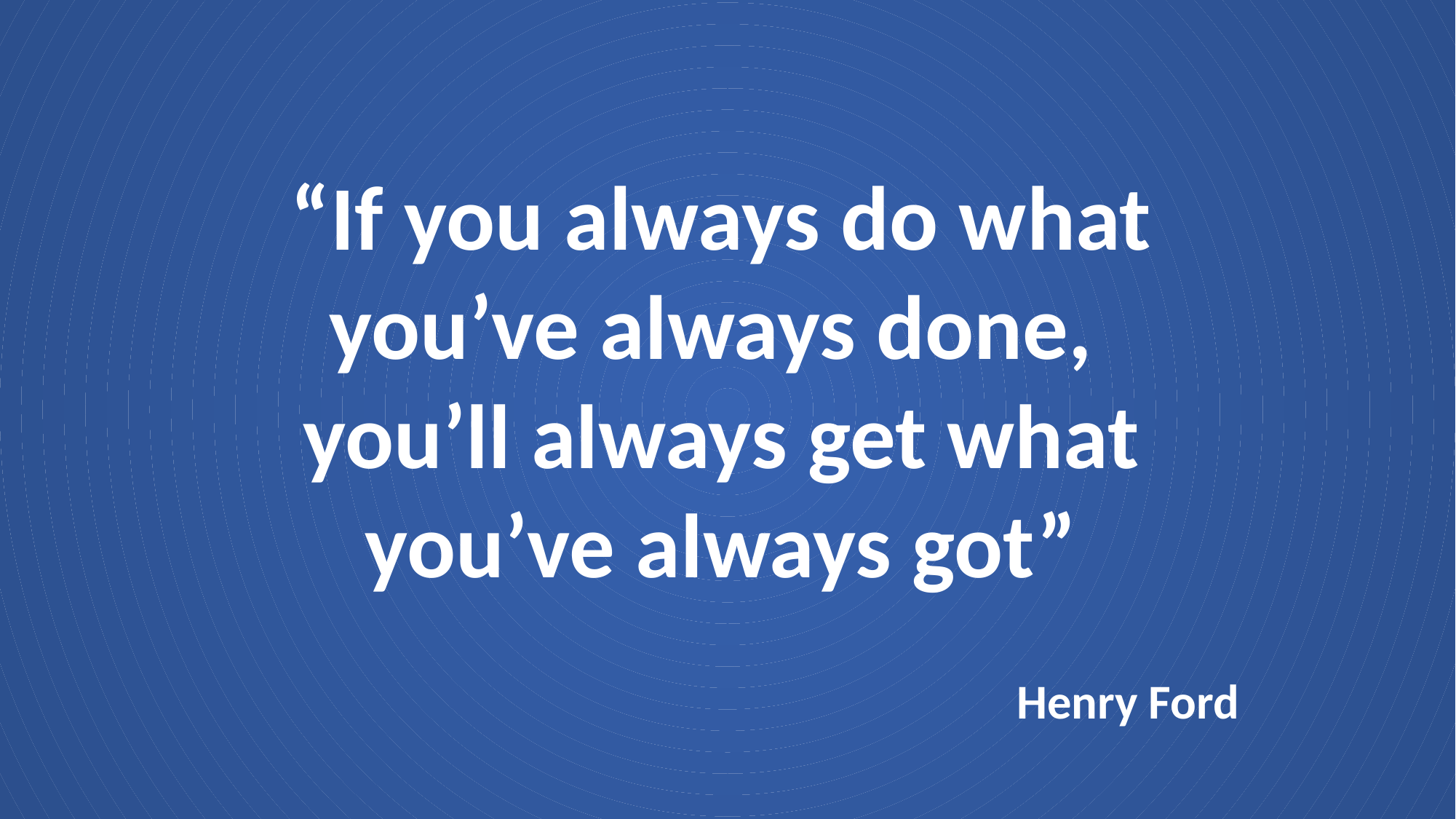

“If you always do what you’ve always done,
you’ll always get what you’ve always got”
Henry Ford